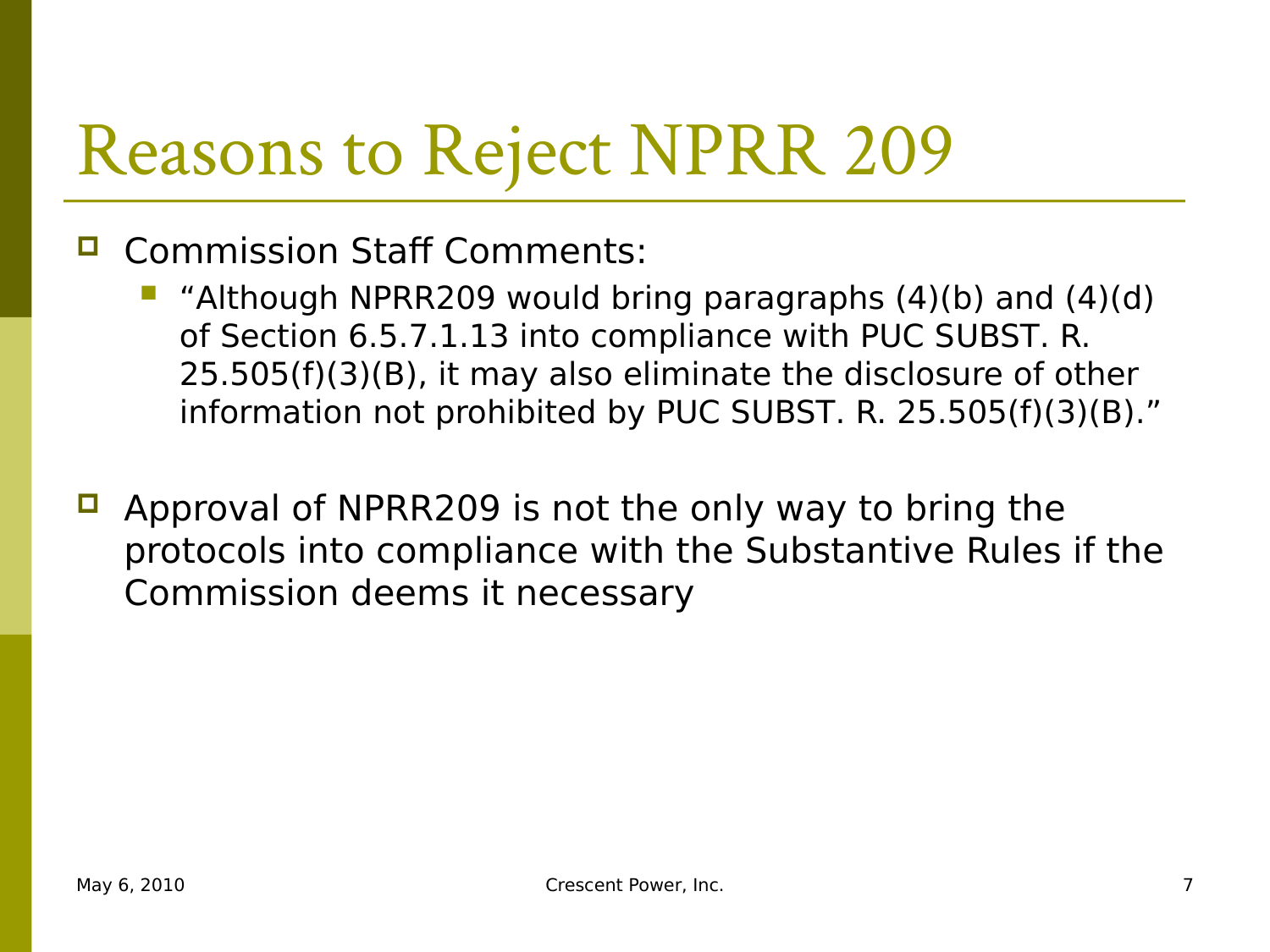

# Reasons to Reject NPRR 209
Commission Staff Comments:
“Although NPRR209 would bring paragraphs (4)(b) and (4)(d) of Section 6.5.7.1.13 into compliance with PUC Subst. R. 25.505(f)(3)(B), it may also eliminate the disclosure of other information not prohibited by PUC Subst. R. 25.505(f)(3)(B).”

Approval of NPRR209 is not the only way to bring the protocols into compliance with the Substantive Rules if the Commission deems it necessary

May 6, 2010
Crescent Power, Inc.
7